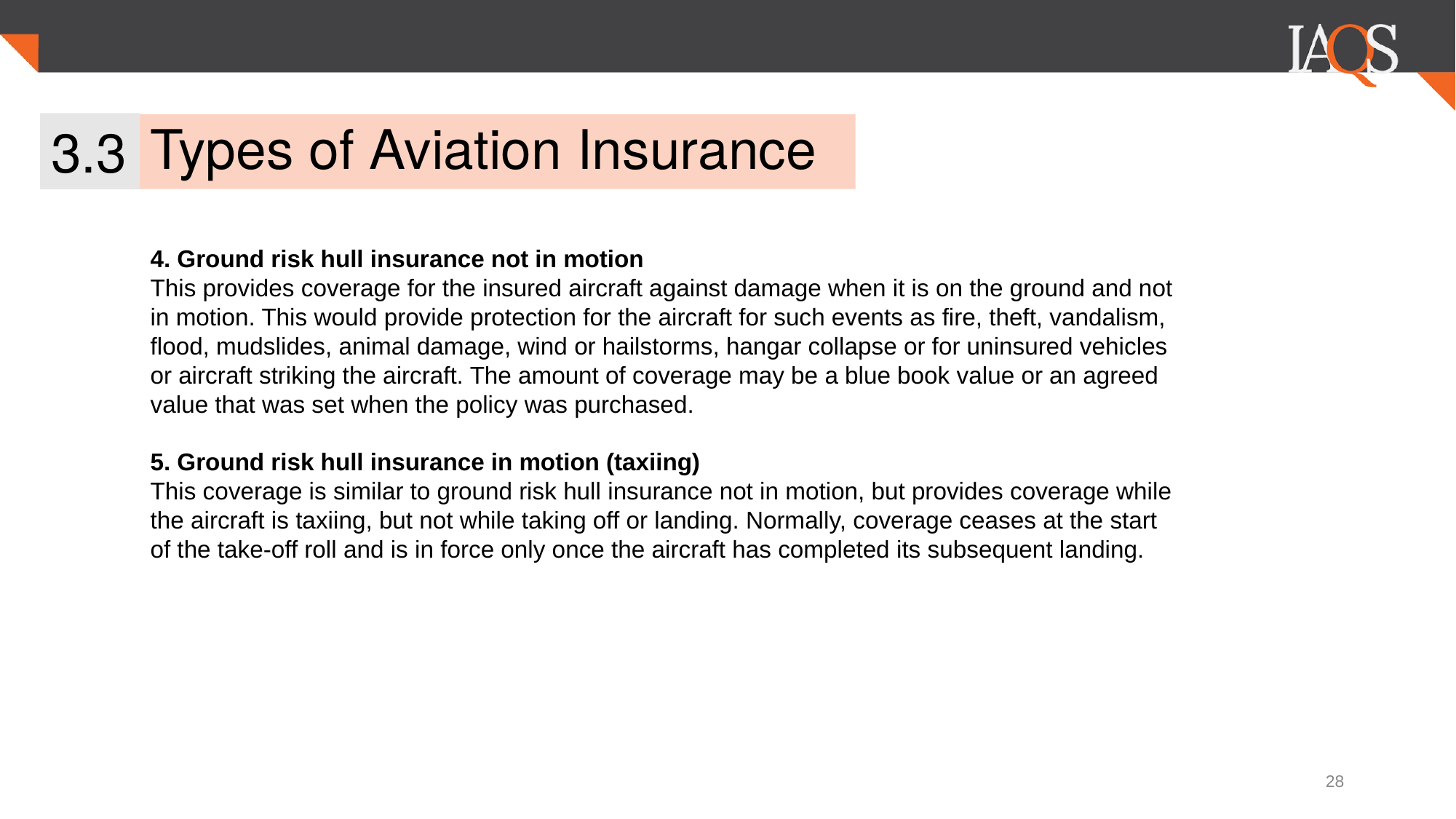

3.3
# Types of Aviation Insurance
4. Ground risk hull insurance not in motion
This provides coverage for the insured aircraft against damage when it is on the ground and not in motion. This would provide protection for the aircraft for such events as fire, theft, vandalism, flood, mudslides, animal damage, wind or hailstorms, hangar collapse or for uninsured vehicles or aircraft striking the aircraft. The amount of coverage may be a blue book value or an agreed value that was set when the policy was purchased.

5. Ground risk hull insurance in motion (taxiing)
This coverage is similar to ground risk hull insurance not in motion, but provides coverage while the aircraft is taxiing, but not while taking off or landing. Normally, coverage ceases at the start of the take-off roll and is in force only once the aircraft has completed its subsequent landing.
28